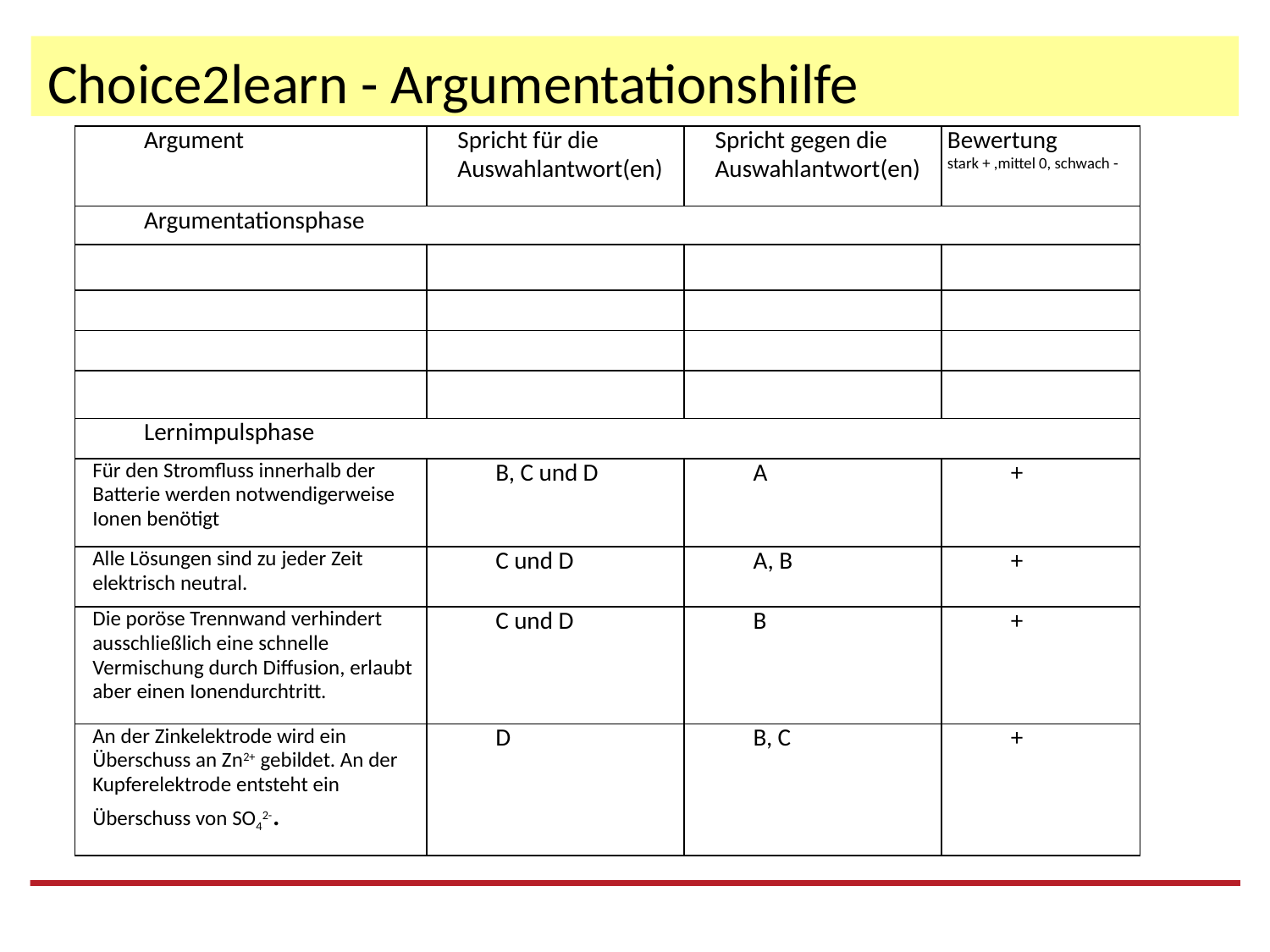

# Choice2learn - Argumentationshilfe

| Argument | Spricht für die Auswahlantwort(en) | Spricht gegen die Auswahlantwort(en) | Bewertung stark + ,mittel 0, schwach - |
| --- | --- | --- | --- |
| Argumentationsphase |  |  |  |
|  |  |  |  |
|  |  |  |  |
|  |  |  |  |
|  |  |  |  |
| Lernimpulsphase |  |  |  |
| Für den Stromfluss innerhalb der Batterie werden notwendigerweise Ionen benötigt | B, C und D | A | + |
| Alle Lösungen sind zu jeder Zeit elektrisch neutral. | C und D | A, B | + |
| Die poröse Trennwand verhindert ausschließlich eine schnelle Vermischung durch Diffusion, erlaubt aber einen Ionendurchtritt. | C und D | B | + |
| An der Zinkelektrode wird ein Überschuss an Zn2+ gebildet. An der Kupferelektrode entsteht ein Überschuss von SO42-. | D | B, C | + |